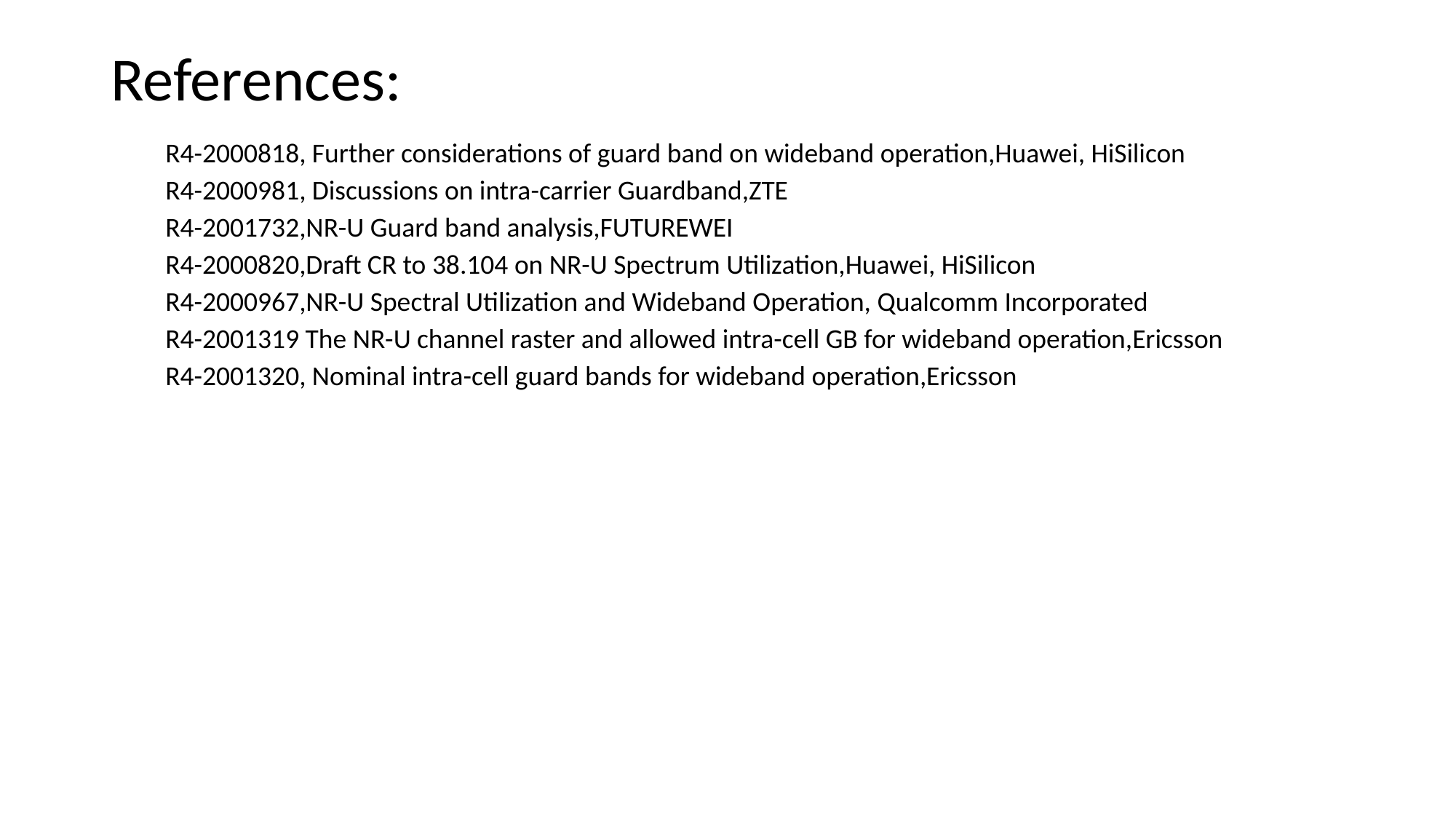

# References:
R4-2000818, Further considerations of guard band on wideband operation,Huawei, HiSilicon
R4-2000981, Discussions on intra-carrier Guardband,ZTE
R4-2001732,NR-U Guard band analysis,FUTUREWEI
R4-2000820,Draft CR to 38.104 on NR-U Spectrum Utilization,Huawei, HiSilicon
R4-2000967,NR-U Spectral Utilization and Wideband Operation, Qualcomm Incorporated
R4-2001319 The NR-U channel raster and allowed intra-cell GB for wideband operation,Ericsson
R4-2001320, Nominal intra-cell guard bands for wideband operation,Ericsson

4